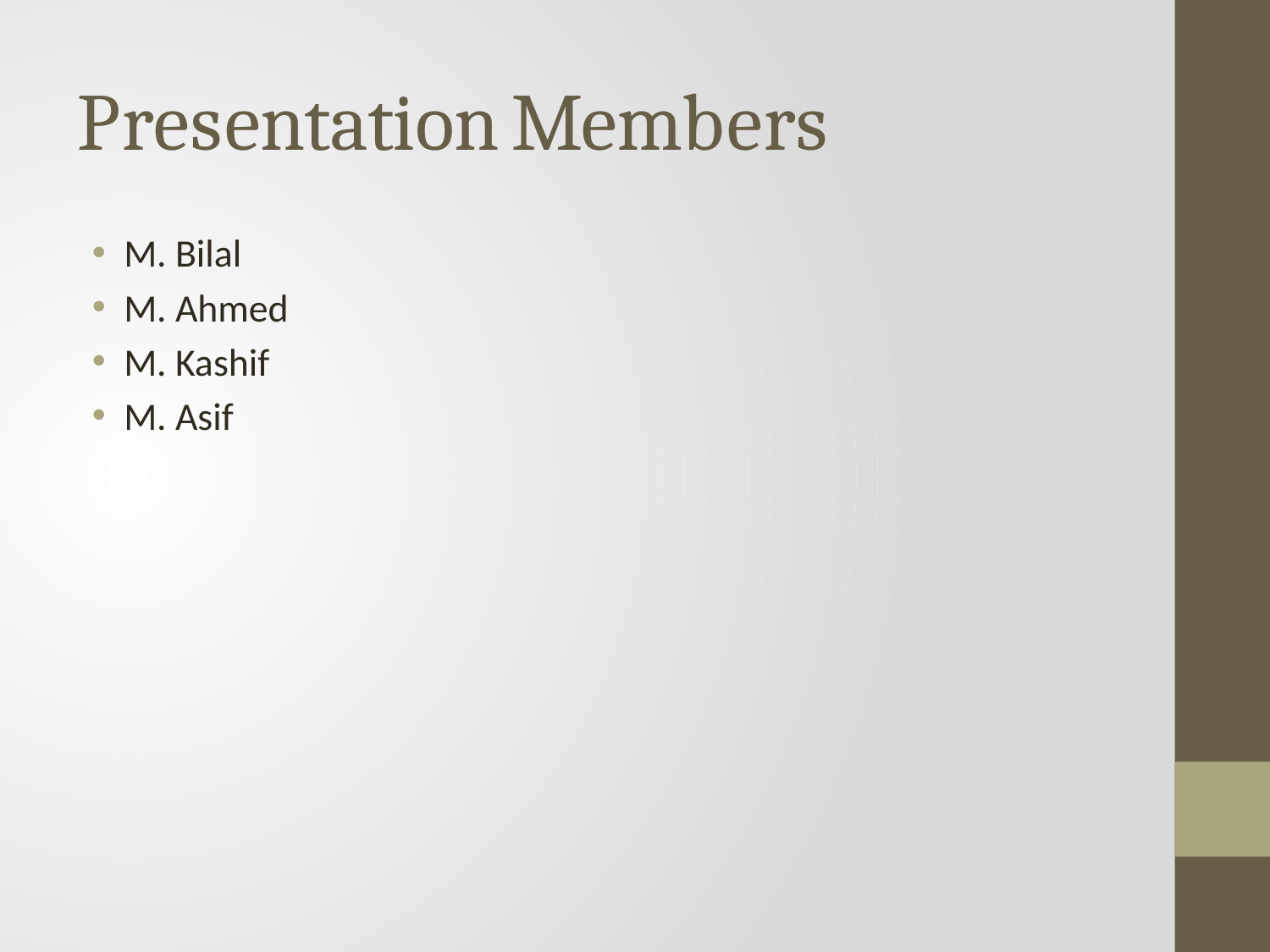

# Presentation Members
M. Bilal
M. Ahmed
M. Kashif
M. Asif